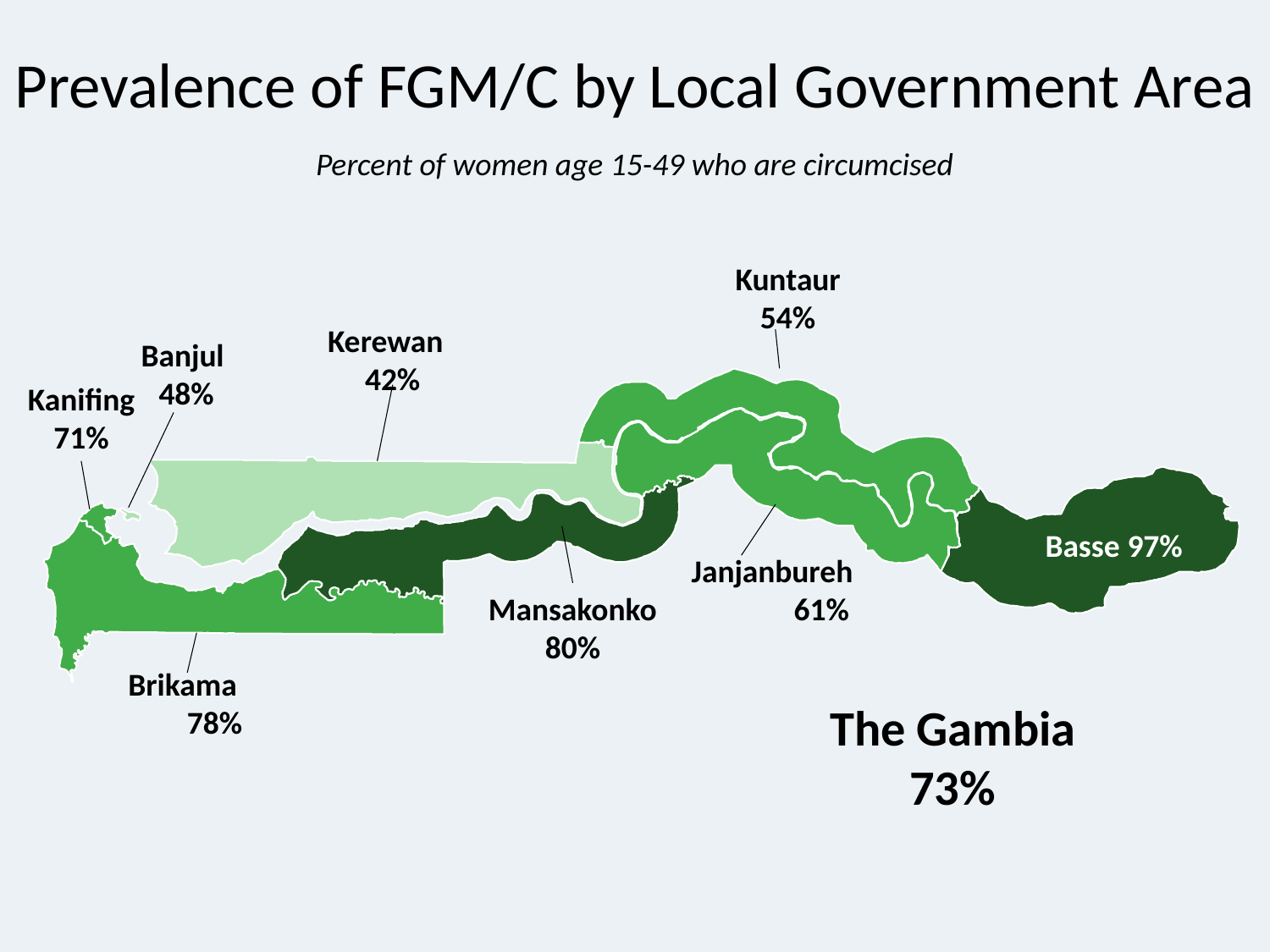

# Prevalence of FGM/C by Local Government Area
Percent of women age 15-49 who are circumcised

Kuntaur 54%
Kerewan
42%
Banjul
48%

Kanifing 71%

Basse 97%

Janjanbureh
61%
Mansakonko 80%
Brikama
78%
The Gambia
73%